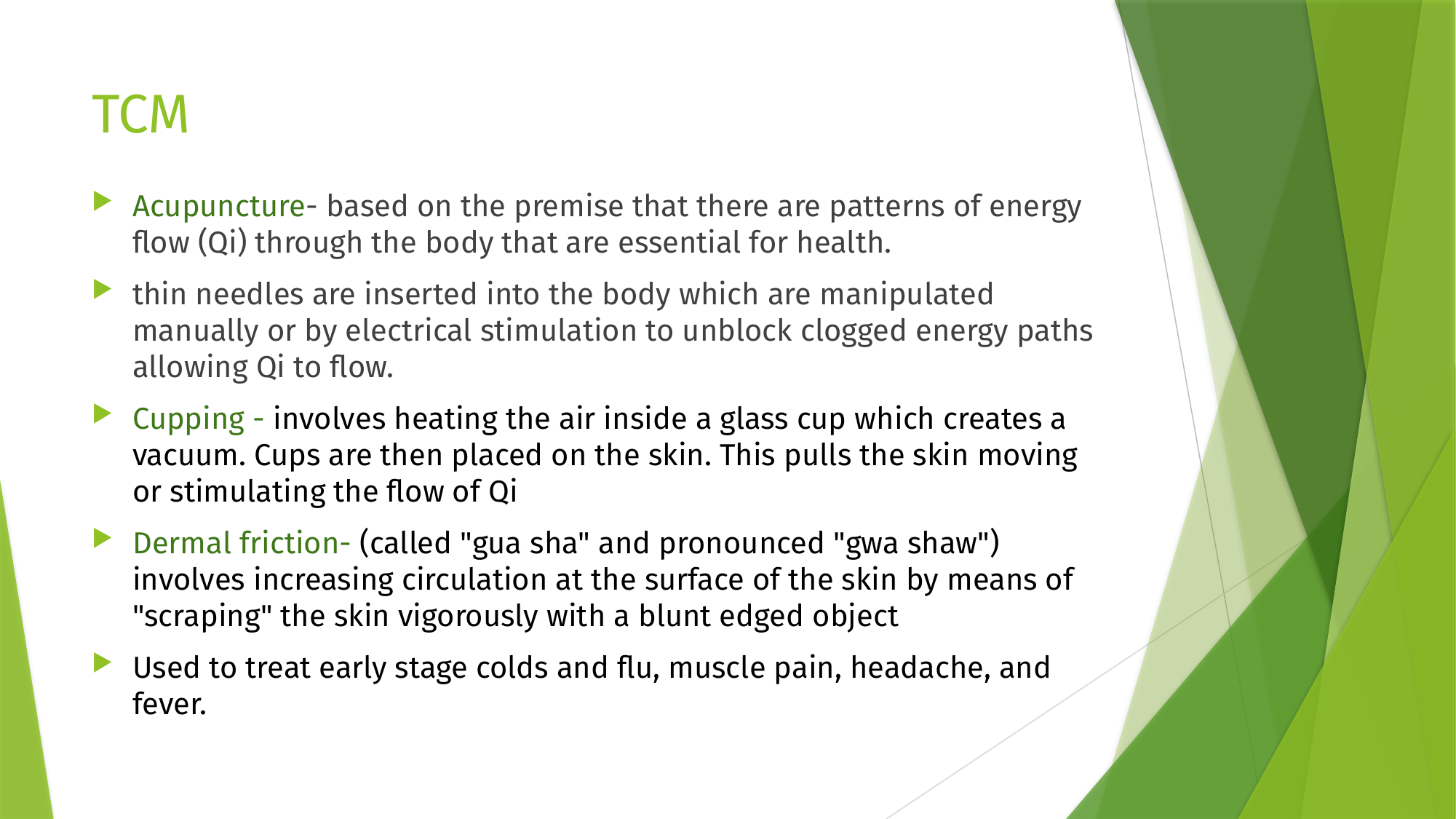

# TCM
Acupuncture- based on the premise that there are patterns of energy flow (Qi) through the body that are essential for health.
thin needles are inserted into the body which are manipulated manually or by electrical stimulation to unblock clogged energy paths allowing Qi to flow.
Cupping - involves heating the air inside a glass cup which creates a vacuum. Cups are then placed on the skin. This pulls the skin moving or stimulating the flow of Qi
Dermal friction- (called "gua sha" and pronounced "gwa shaw") involves increasing circulation at the surface of the skin by means of "scraping" the skin vigorously with a blunt edged object
Used to treat early stage colds and flu, muscle pain, headache, and fever.